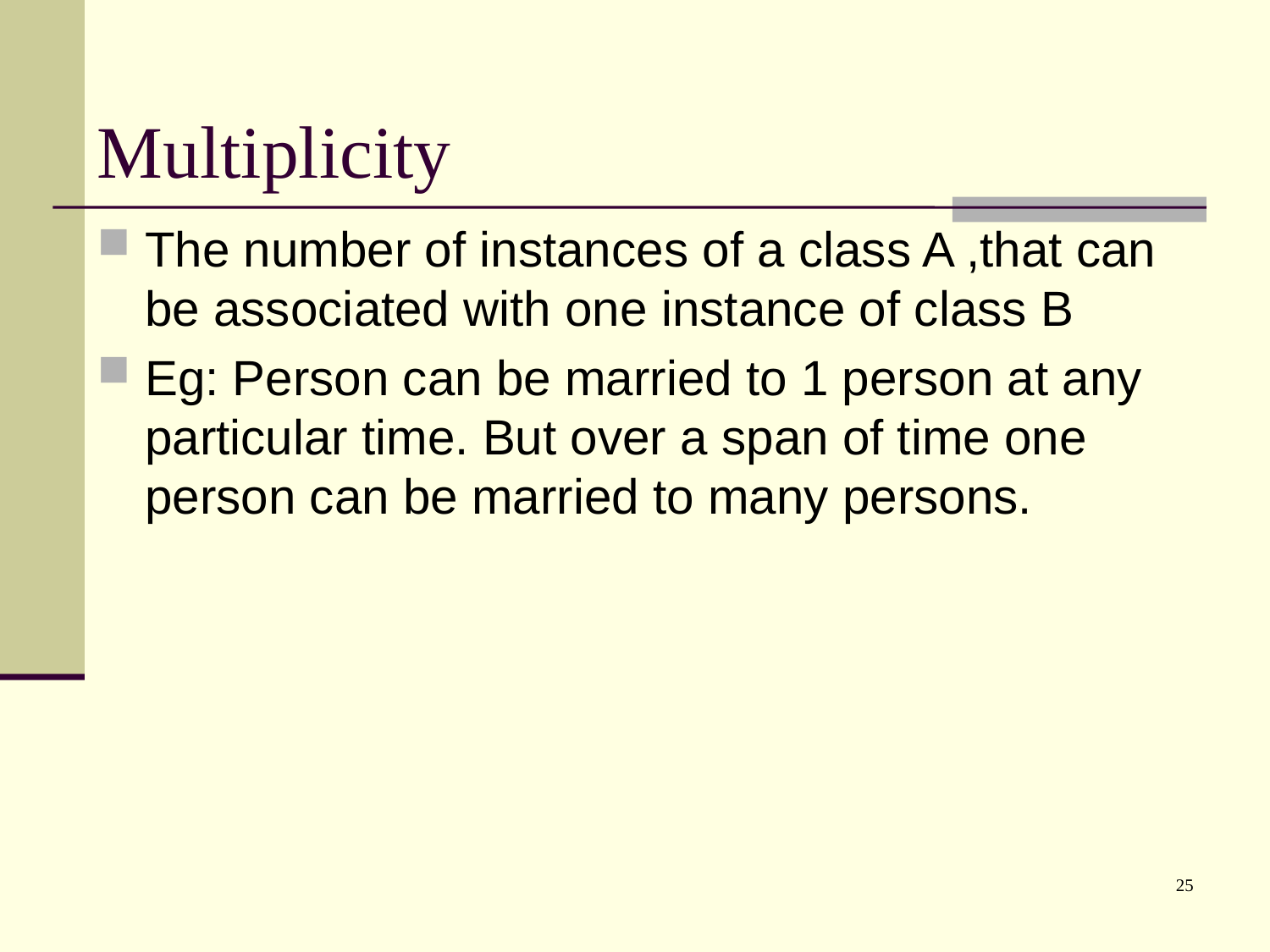

# Multiplicity
The number of instances of a class A ,that can be associated with one instance of class B
Eg: Person can be married to 1 person at any particular time. But over a span of time one person can be married to many persons.

25